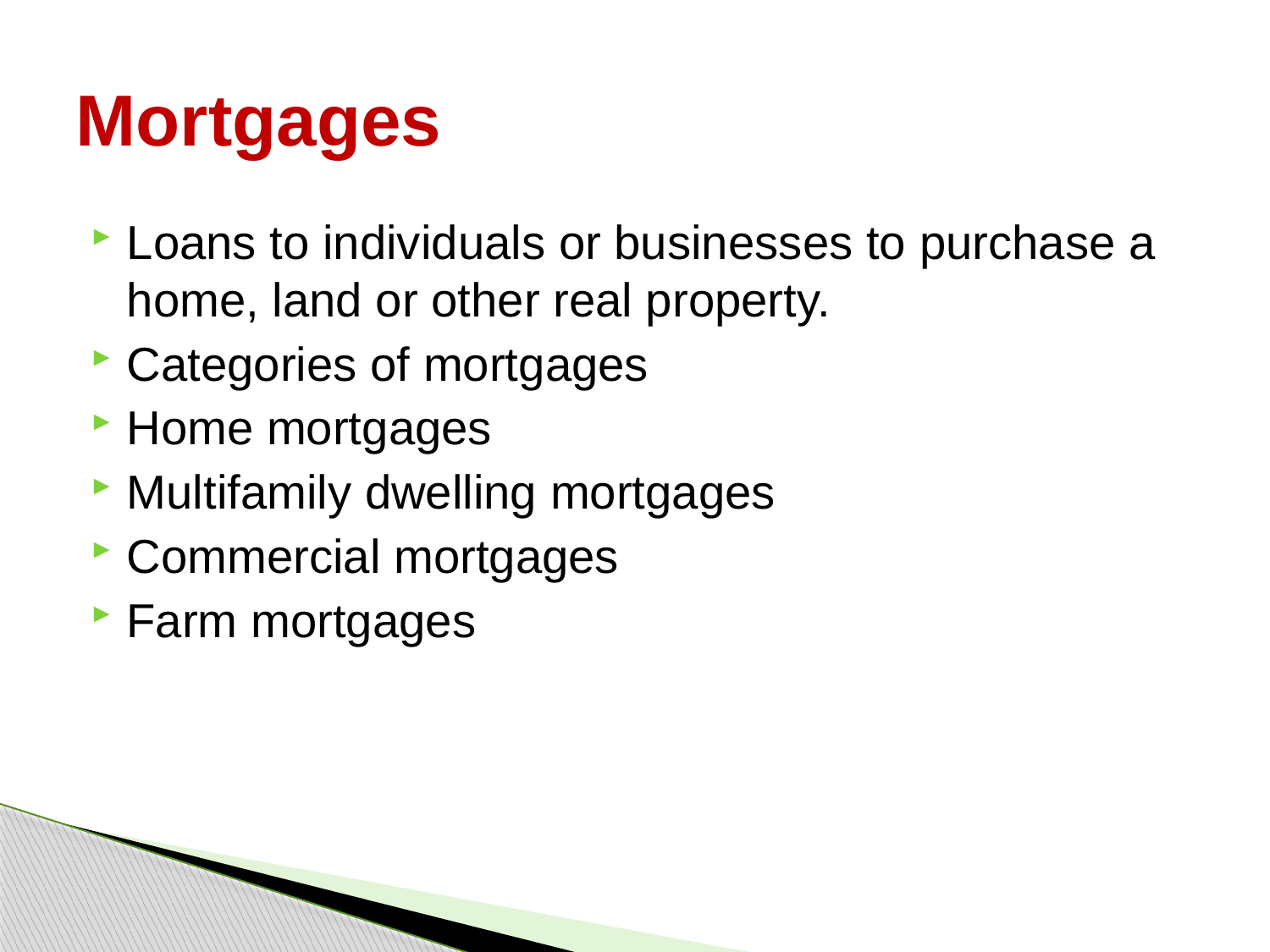

# Mortgages
Loans to individuals or businesses to purchase a home, land or other real property.
Categories of mortgages
Home mortgages
Multifamily dwelling mortgages
Commercial mortgages
Farm mortgages